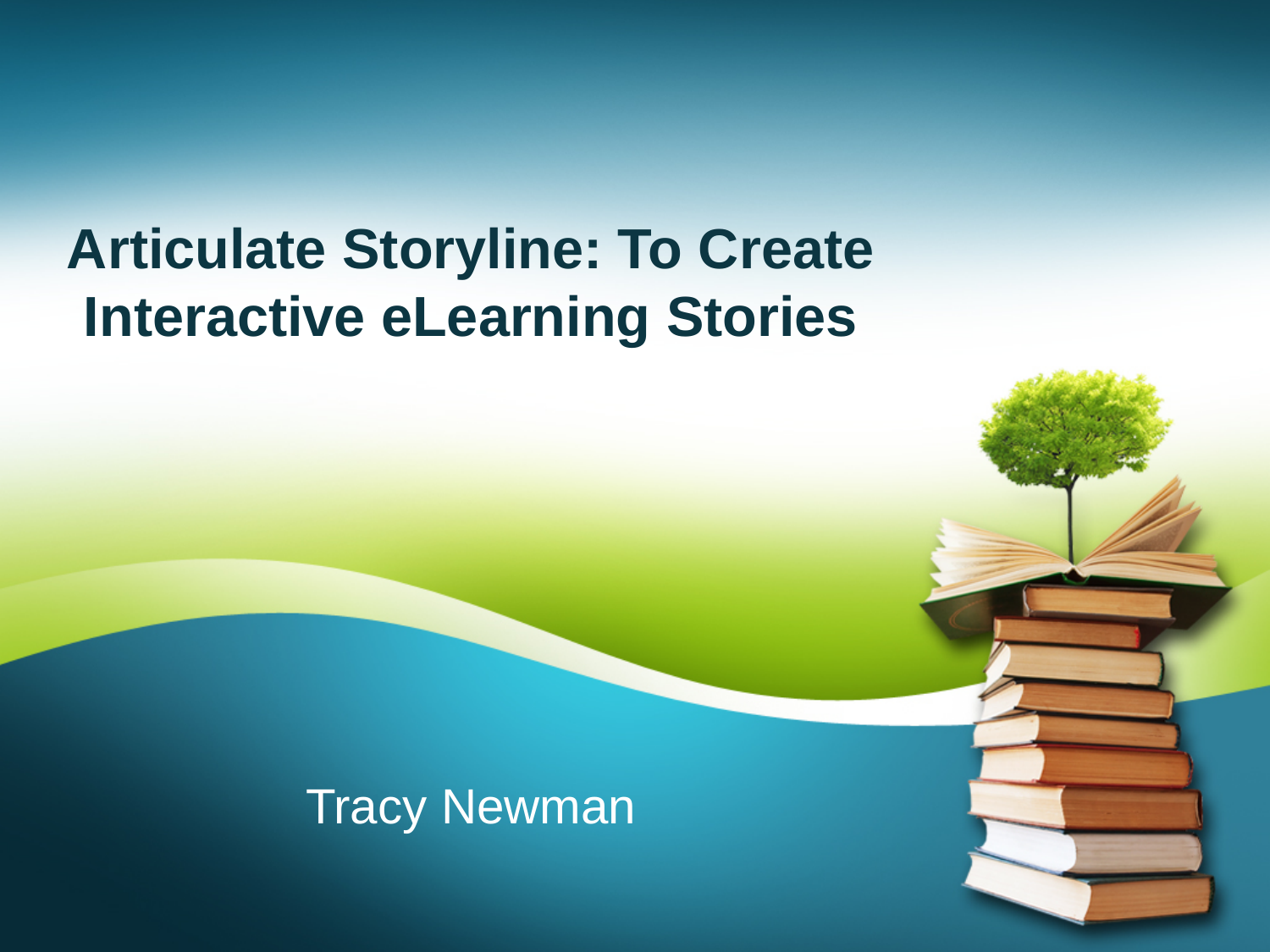

# Articulate Storyline: To Create Interactive eLearning Stories
Tracy Newman